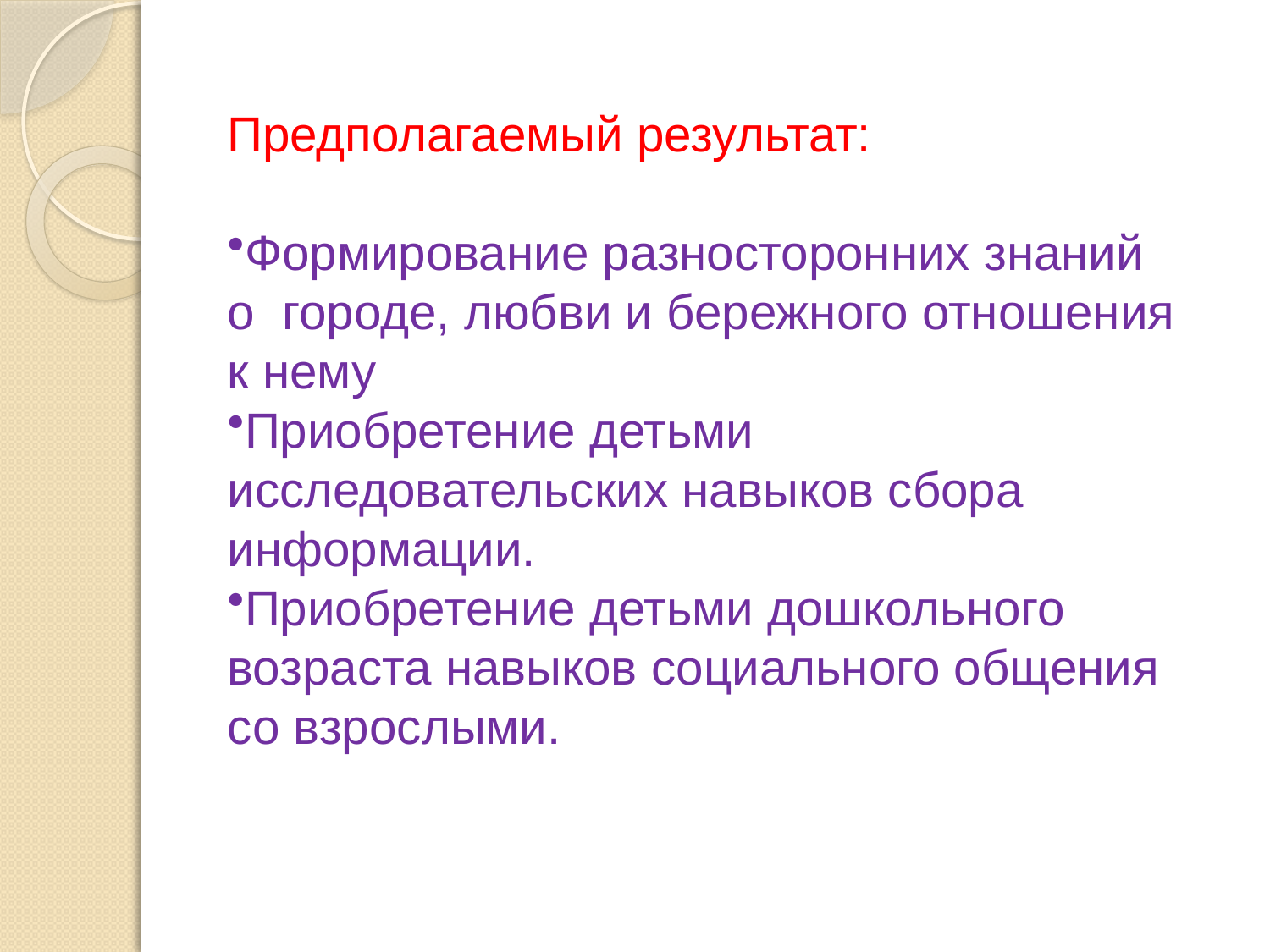

Предполагаемый результат:

Формирование разносторонних знаний о  городе, любви и бережного отношения к нему
Приобретение детьми исследовательских навыков сбора информации.
Приобретение детьми дошкольного возраста навыков социального общения со взрослыми.